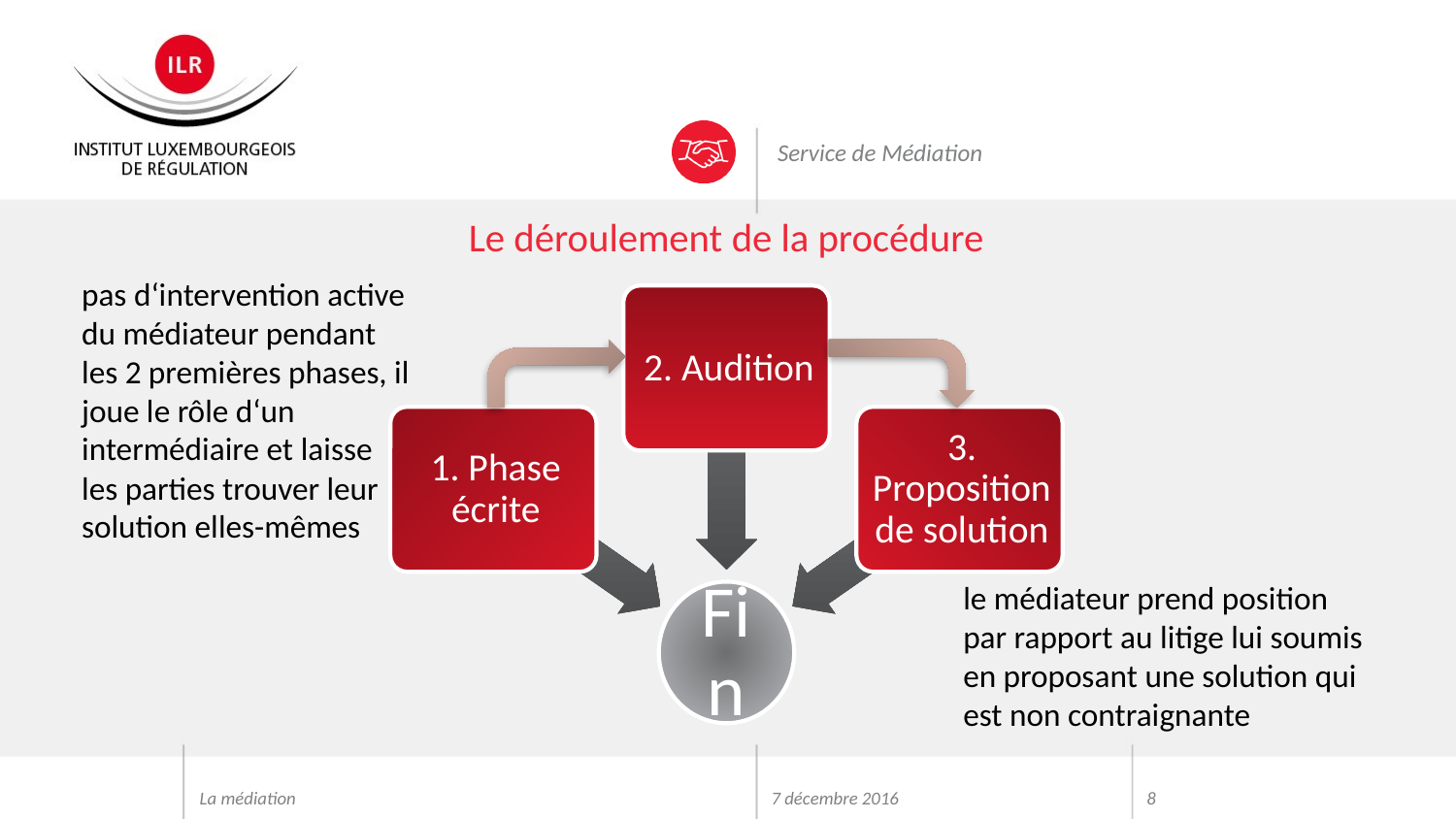

# Le déroulement de la procédure
pas d‘intervention active du médiateur pendant les 2 premières phases, il joue le rôle d‘un intermédiaire et laisse les parties trouver leur solution elles-mêmes
Fin
1. Phase écrite
2. Audition
3. Proposition de solution

le médiateur prend position par rapport au litige lui soumis en proposant une solution qui est non contraignante
La médiation
7 décembre 2016
8